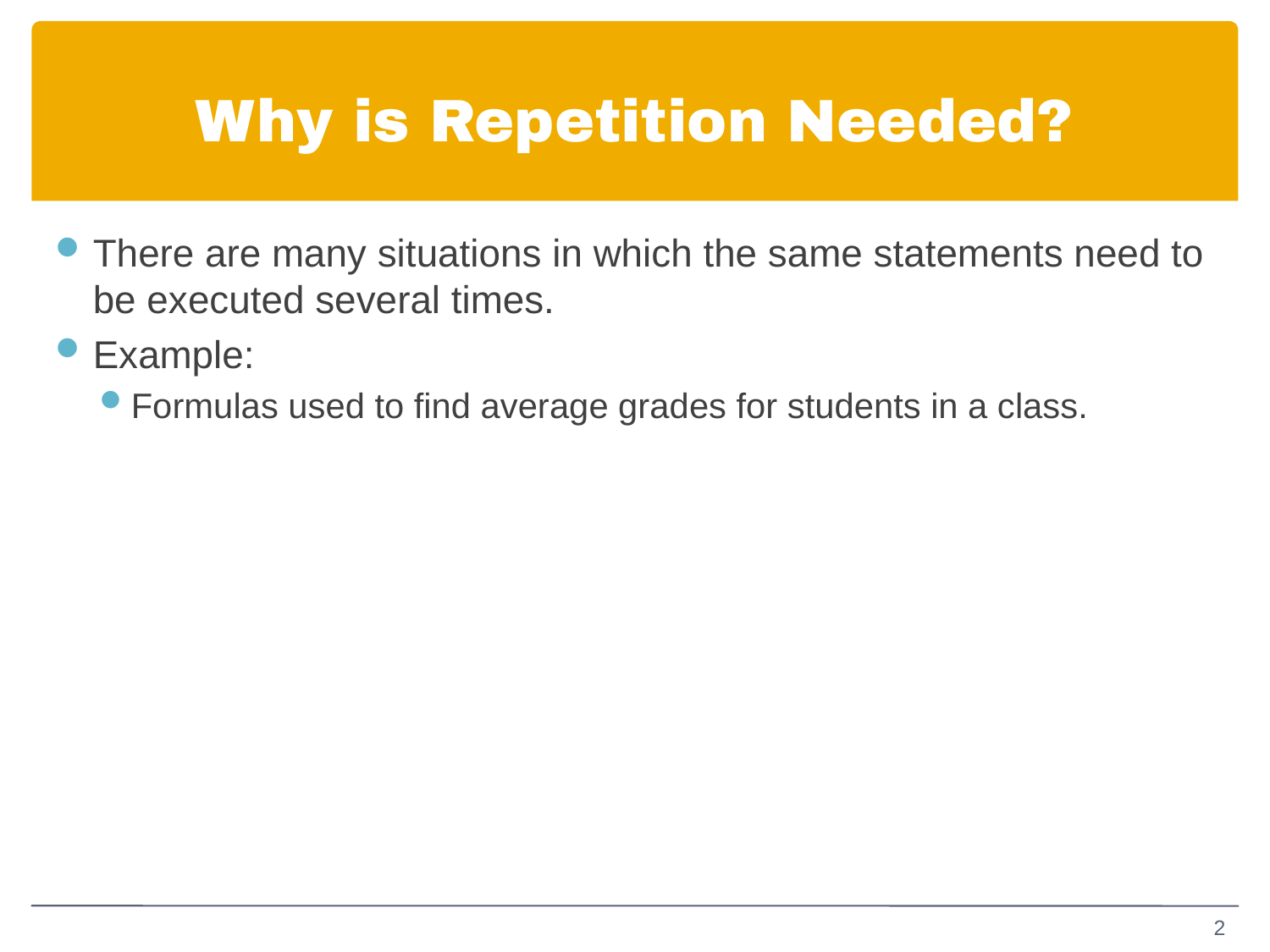

# Why is Repetition Needed?
There are many situations in which the same statements need to be executed several times.
Example:
Formulas used to find average grades for students in a class.

2